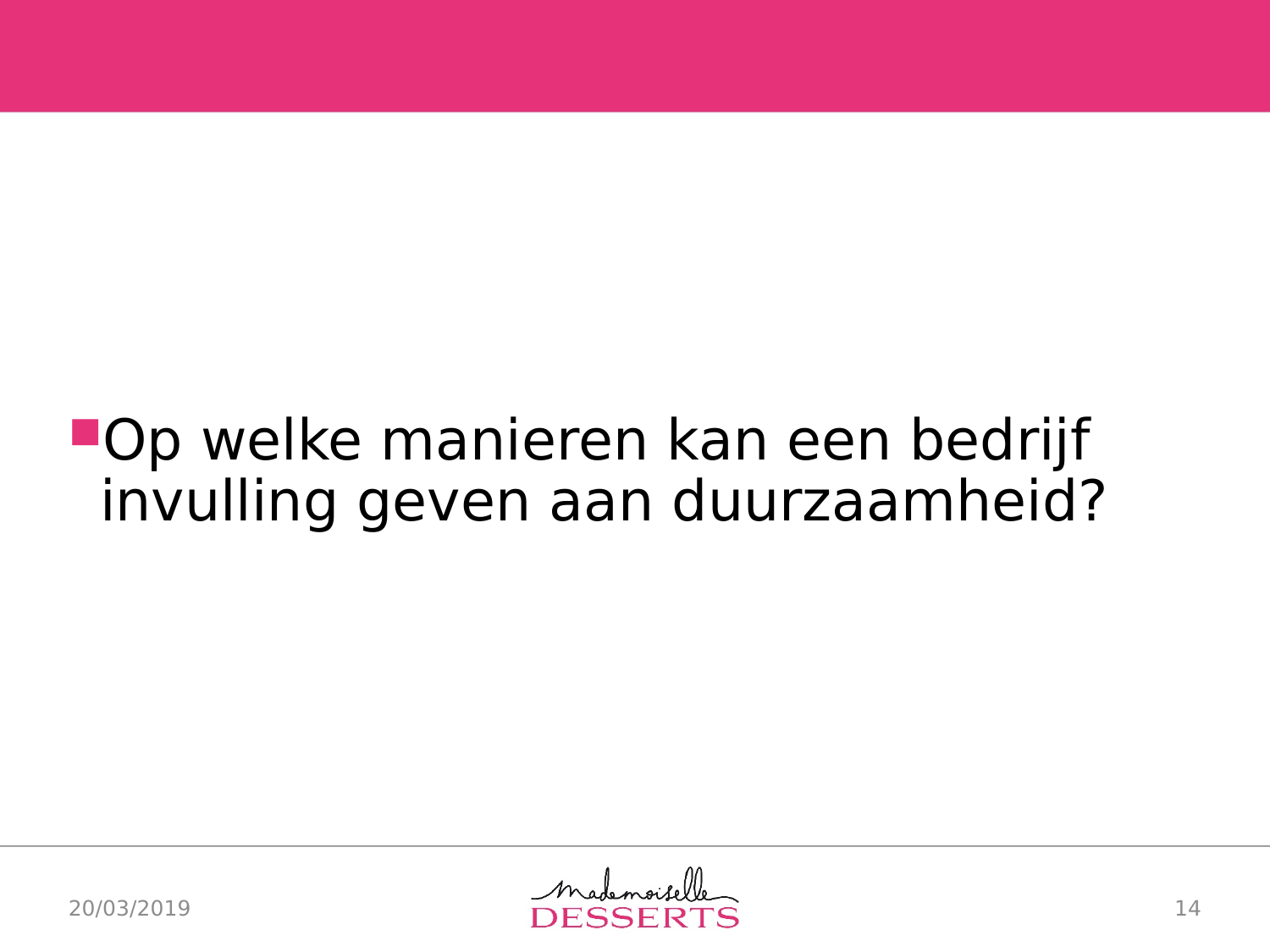

Op welke manieren kan een bedrijf invulling geven aan duurzaamheid?
20/03/2019
14